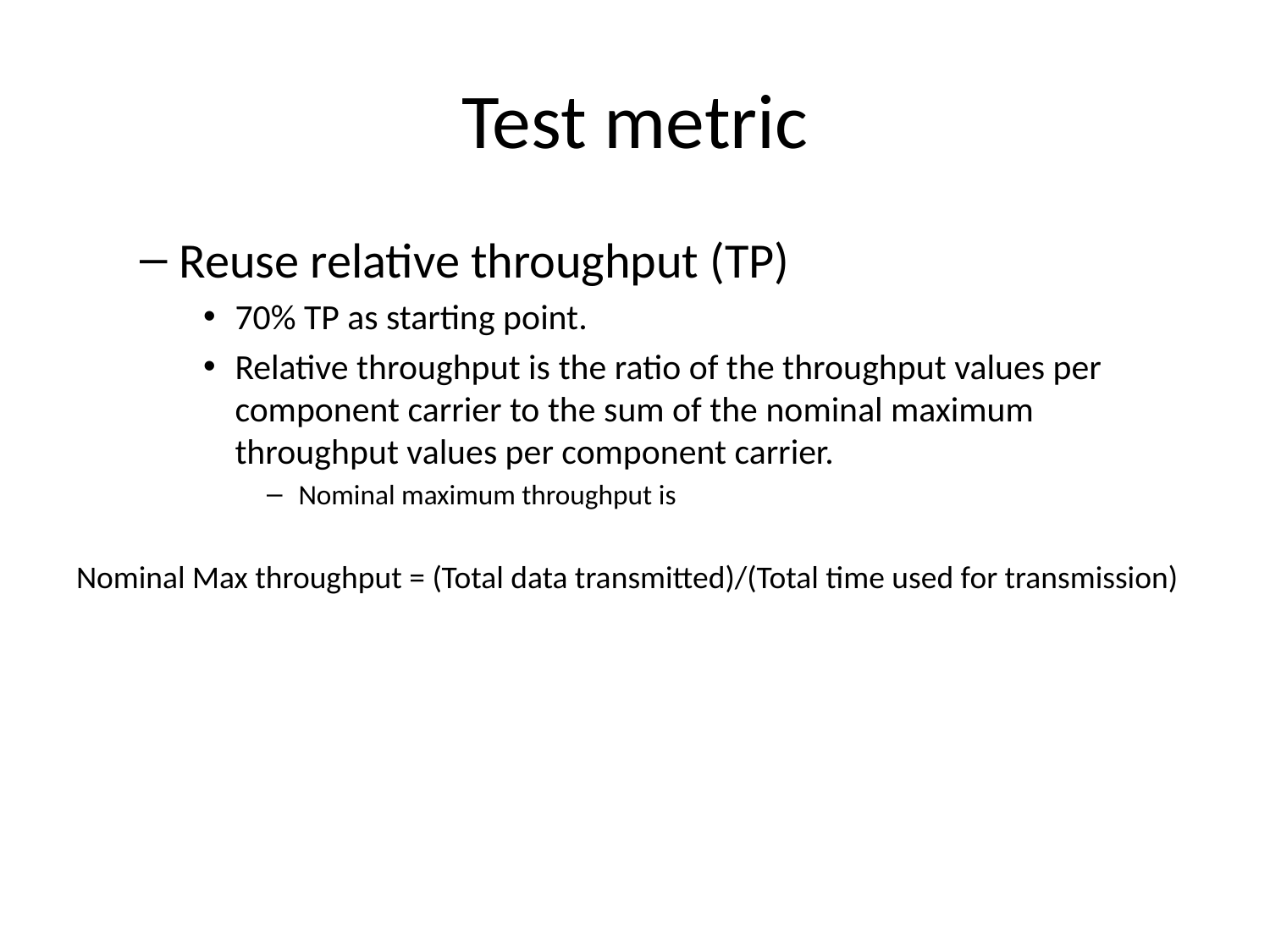

# Test metric
Reuse relative throughput (TP)
70% TP as starting point.
Relative throughput is the ratio of the throughput values per component carrier to the sum of the nominal maximum throughput values per component carrier.
Nominal maximum throughput is

Nominal Max throughput = (Total data transmitted)/(Total time used for transmission)